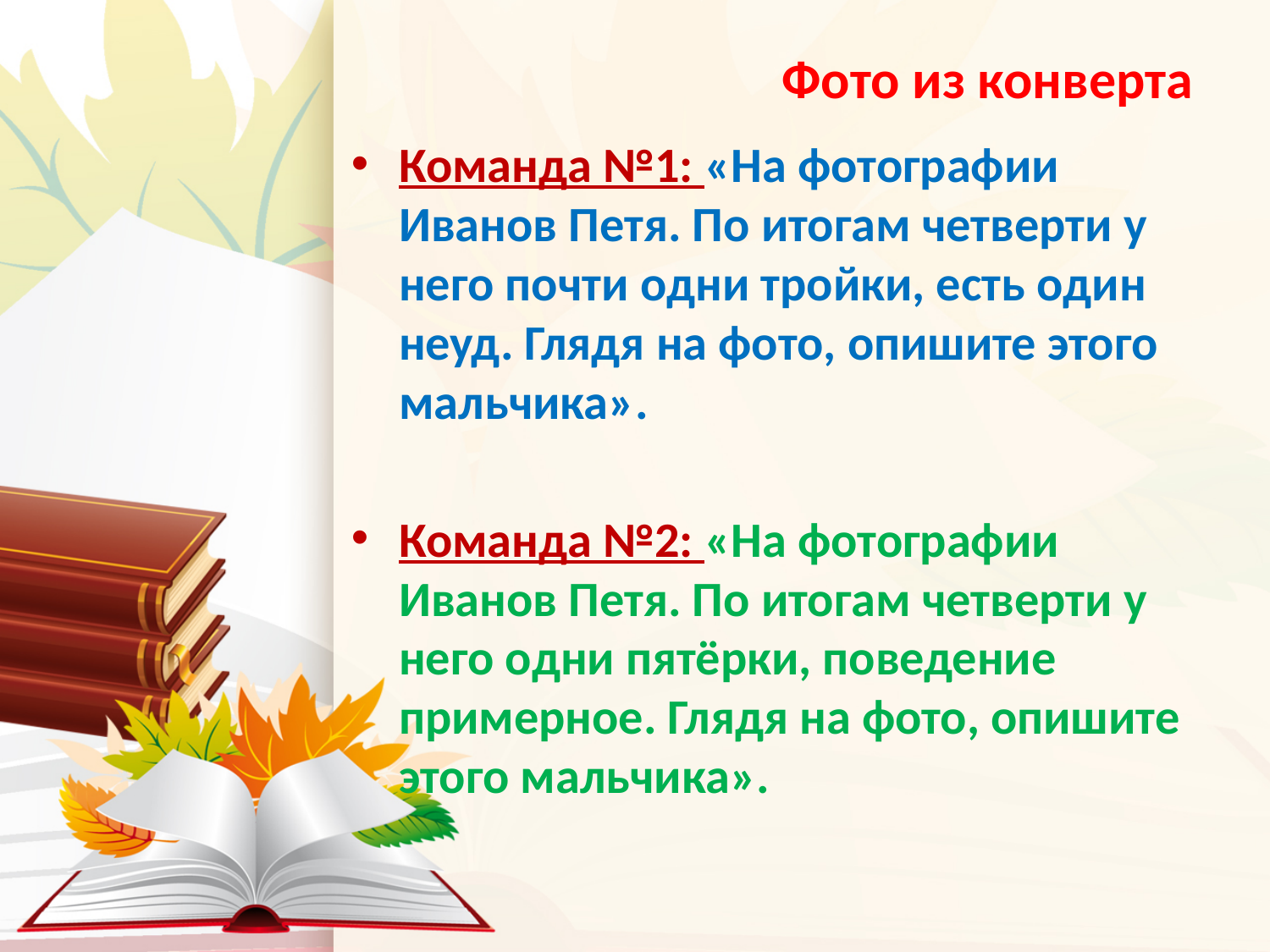

# Фото из конверта
Команда №1: «На фотографии Иванов Петя. По итогам четверти у него почти одни тройки, есть один неуд. Глядя на фото, опишите этого мальчика».

Команда №2: «На фотографии Иванов Петя. По итогам четверти у него одни пятёрки, поведение примерное. Глядя на фото, опишите этого мальчика».